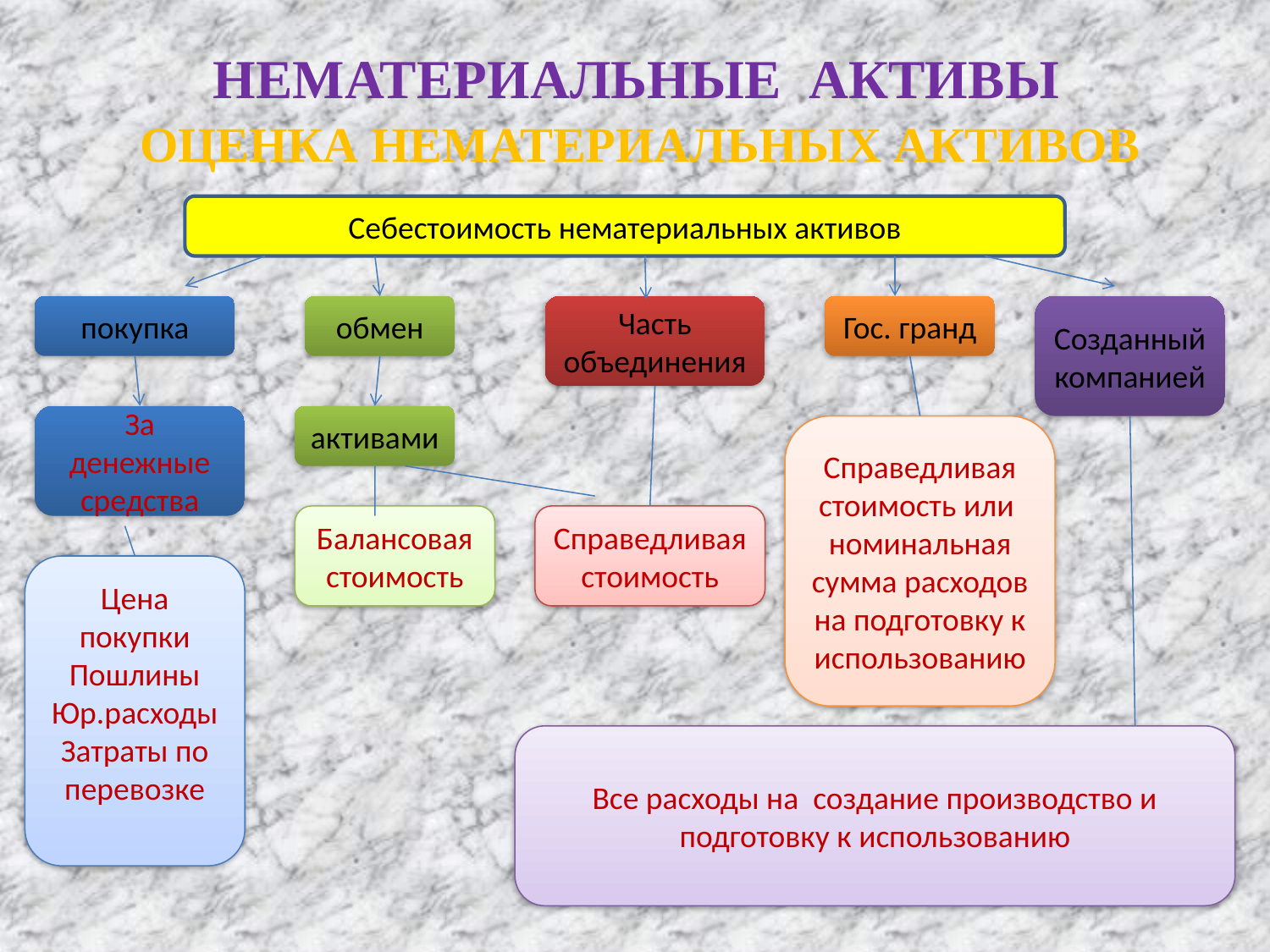

# НЕМАТЕРИАЛЬНЫЕ  АКТИВЫ
ОЦЕНКА НЕМАТЕРИАЛЬНЫХ АКТИВОВ

Себестоимость нематериальных активов
покупка
обмен
Часть объединения
Гос. гранд
Созданный компанией
За денежные средства
активами
Справедливая стоимость или  номинальная сумма расходов на подготовку к использованию
Балансовая стоимость
Справедливая стоимость
Цена покупки
Пошлины
Юр.расходы
Затраты по перевозке

Все расходы на  создание производство и подготовку к использованию